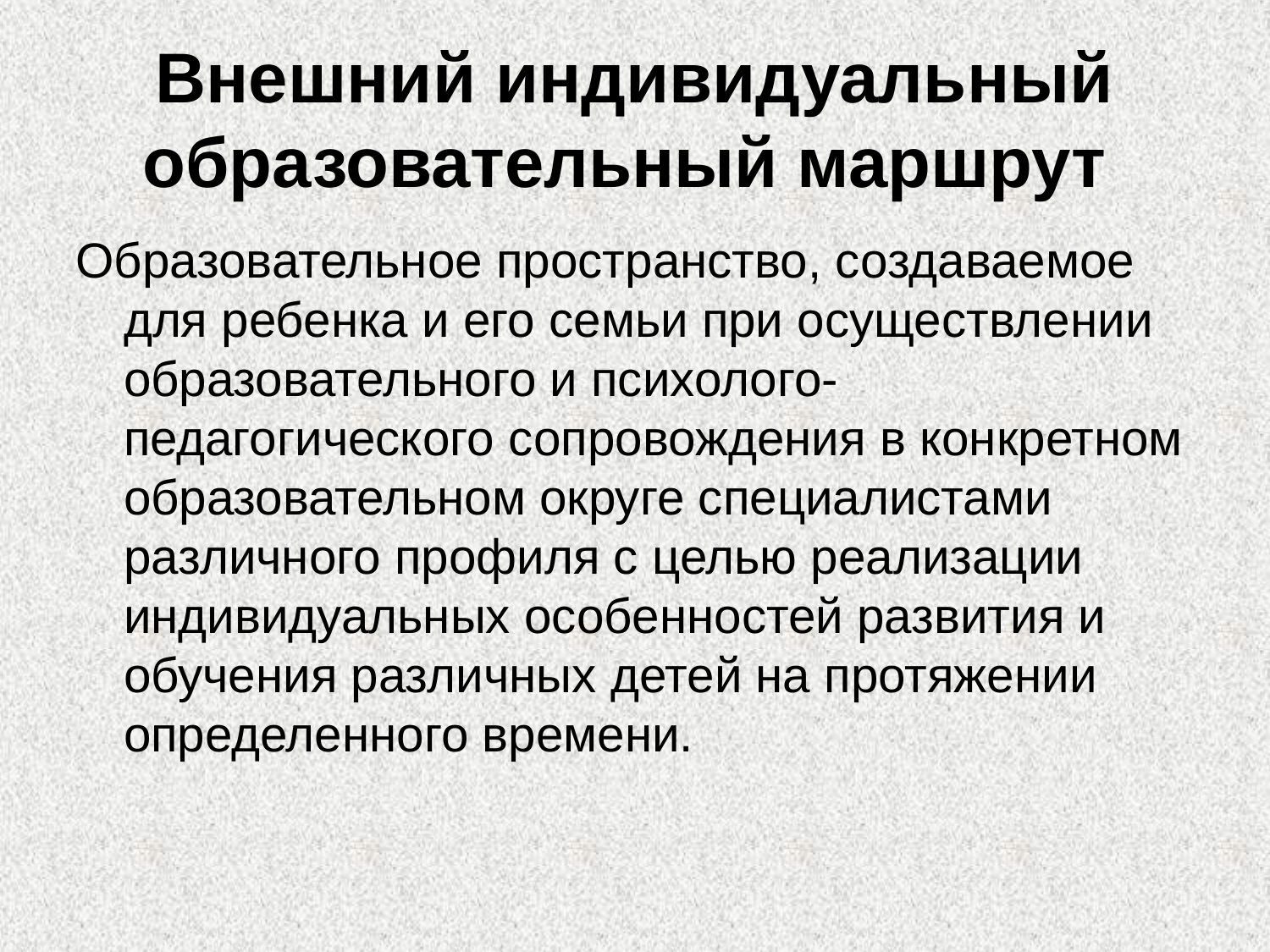

# Внешний индивидуальный образовательный маршрут
Образовательное пространство, создаваемое для ребенка и его семьи при осуществлении образовательного и психолого-педагогического сопровождения в конкретном образовательном округе специалистами различного профиля с целью реализации индивидуальных особенностей развития и обучения различных детей на протяжении определенного времени.